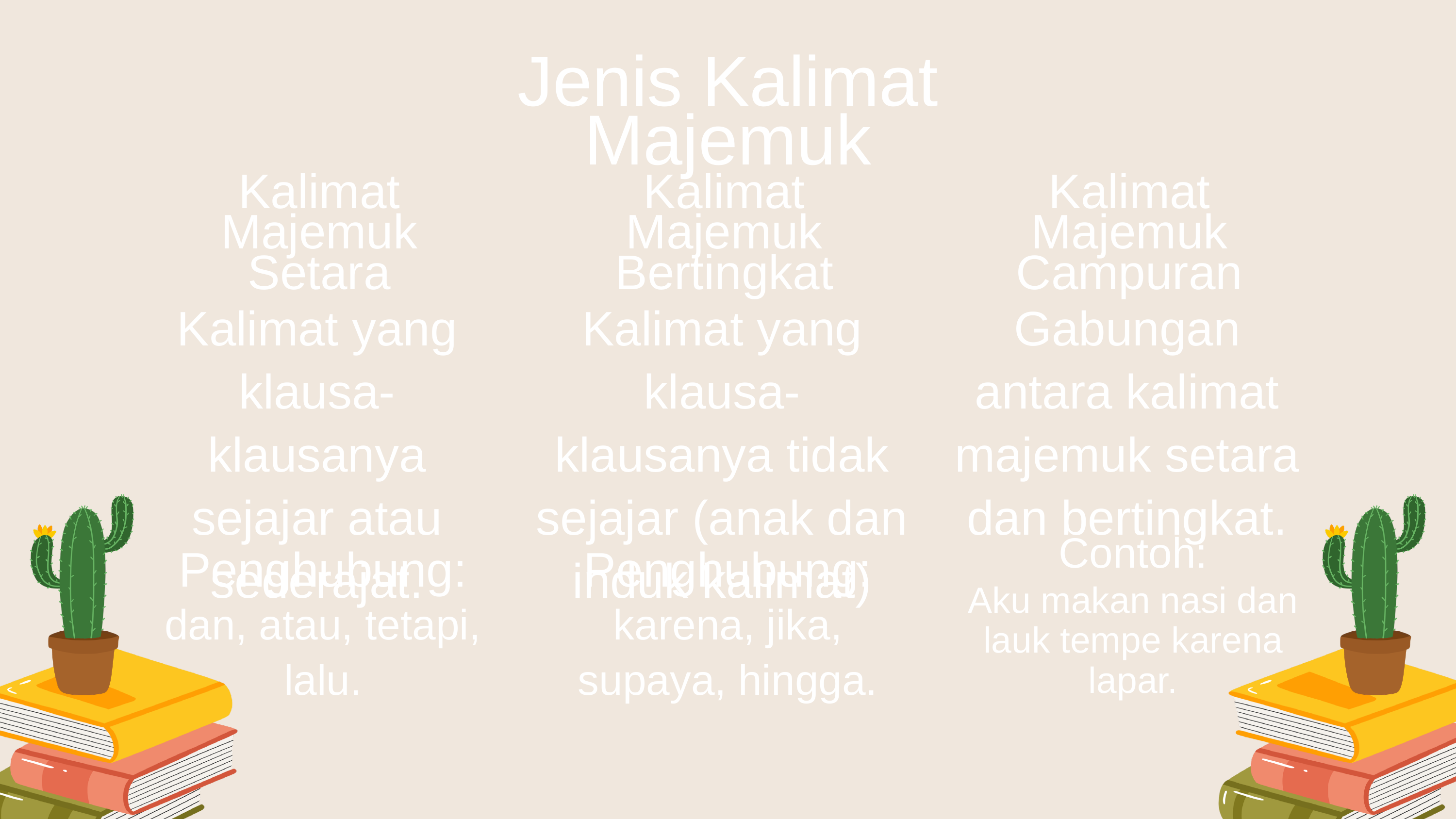

Jenis Kalimat Majemuk

Kalimat Majemuk Setara
Kalimat Majemuk Bertingkat
Kalimat Majemuk Campuran

Kalimat yang klausa-klausanya sejajar atau sederajat.
Kalimat yang klausa-klausanya tidak sejajar (anak dan induk kalimat)
Gabungan antara kalimat majemuk setara dan bertingkat.

Contoh:

Penghubung:
Penghubung:
Aku makan nasi dan lauk tempe karena lapar.
dan, atau, tetapi, lalu.
karena, jika, supaya, hingga.